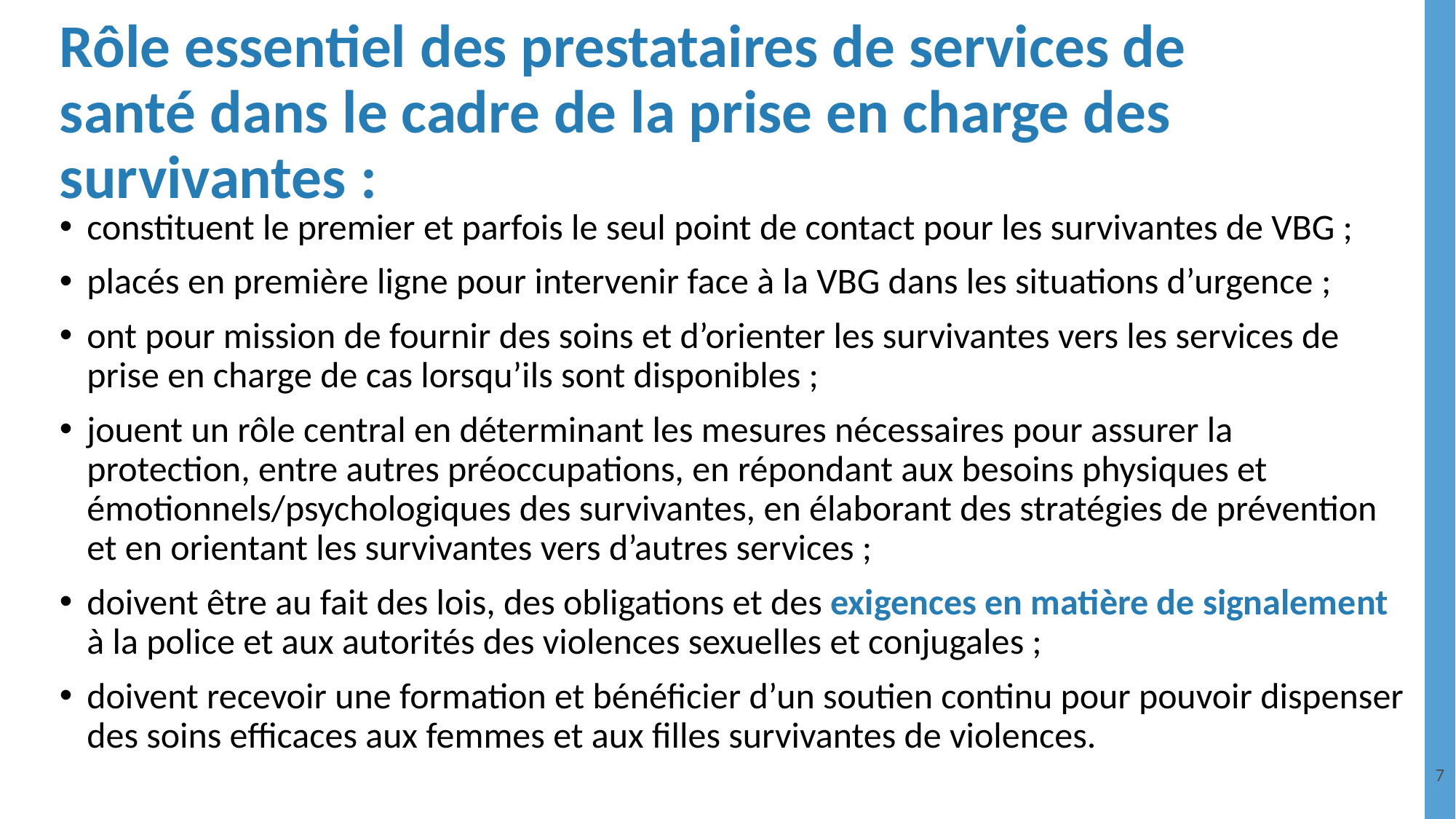

# Rôle essentiel des prestataires de services de santé dans le cadre de la prise en charge des survivantes :
constituent le premier et parfois le seul point de contact pour les survivantes de VBG ;
placés en première ligne pour intervenir face à la VBG dans les situations d’urgence ;
ont pour mission de fournir des soins et d’orienter les survivantes vers les services de prise en charge de cas lorsqu’ils sont disponibles ;
jouent un rôle central en déterminant les mesures nécessaires pour assurer la protection, entre autres préoccupations, en répondant aux besoins physiques et émotionnels/psychologiques des survivantes, en élaborant des stratégies de prévention et en orientant les survivantes vers d’autres services ;
doivent être au fait des lois, des obligations et des exigences en matière de signalement à la police et aux autorités des violences sexuelles et conjugales ;
doivent recevoir une formation et bénéficier d’un soutien continu pour pouvoir dispenser des soins efficaces aux femmes et aux filles survivantes de violences.

7